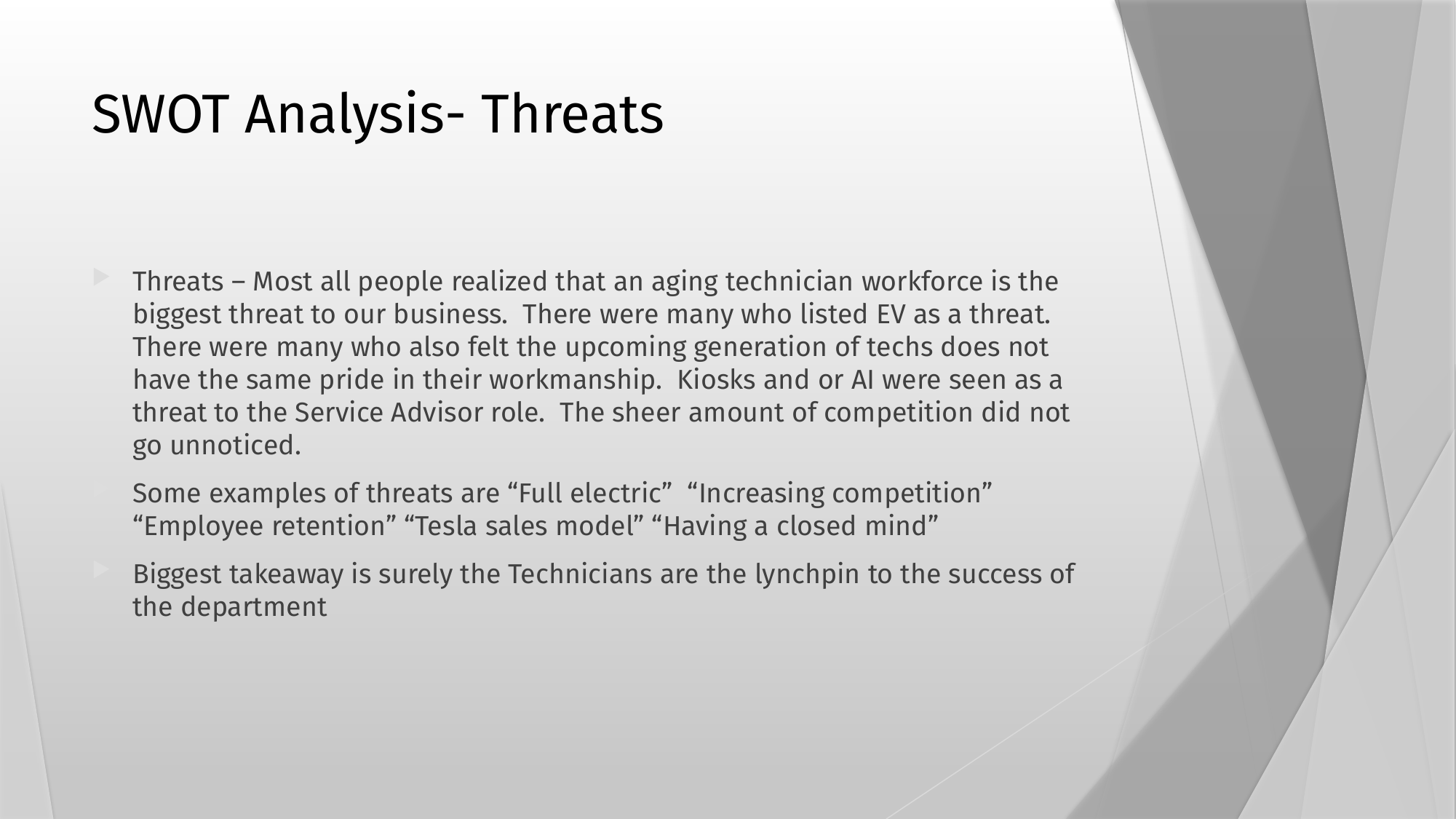

# SWOT Analysis- Threats
Threats – Most all people realized that an aging technician workforce is the biggest threat to our business.  There were many who listed EV as a threat.  There were many who also felt the upcoming generation of techs does not have the same pride in their workmanship.  Kiosks and or AI were seen as a threat to the Service Advisor role.  The sheer amount of competition did not go unnoticed.
Some examples of threats are “Full electric”  “Increasing competition” “Employee retention” “Tesla sales model” “Having a closed mind”
Biggest takeaway is surely the Technicians are the lynchpin to the success of the department